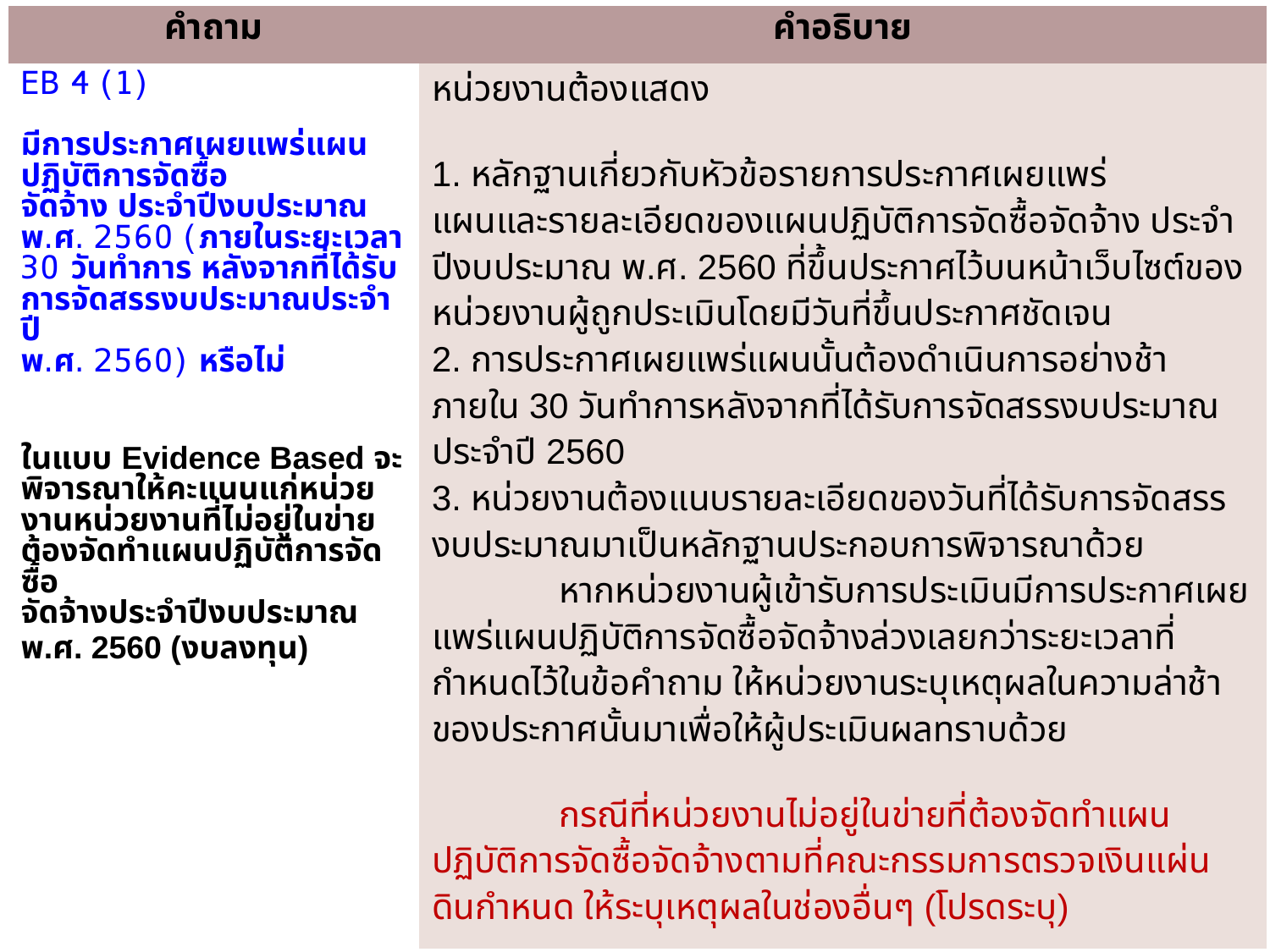

| คำถาม | คำอธิบาย |
| --- | --- |
| EB 4 (1) มีการประกาศเผยแพร่แผนปฏิบัติการจัดซื้อ จัดจ้าง ประจำปีงบประมาณ พ.ศ. 2560 (ภายในระยะเวลา 30 วันทำการ หลังจากที่ได้รับการจัดสรรงบประมาณประจำปี พ.ศ. 2560) หรือไม่ ในแบบ Evidence Based จะพิจารณาให้คะแนนแก่หน่วยงานหน่วยงานที่ไม่อยู่ในข่ายต้องจัดทำแผนปฏิบัติการจัดซื้อ จัดจ้างประจำปีงบประมาณ พ.ศ. 2560 (งบลงทุน) | หน่วยงานต้องแสดง 1. หลักฐานเกี่ยวกับหัวข้อรายการประกาศเผยแพร่ แผนและรายละเอียดของแผนปฏิบัติการจัดซื้อจัดจ้าง ประจำปีงบประมาณ พ.ศ. 2560 ที่ขึ้นประกาศไว้บนหน้าเว็บไซต์ของหน่วยงานผู้ถูกประเมินโดยมีวันที่ขึ้นประกาศชัดเจน 2. การประกาศเผยแพร่แผนนั้นต้องดำเนินการอย่างช้าภายใน 30 วันทำการหลังจากที่ได้รับการจัดสรรงบประมาณประจำปี 2560 3. หน่วยงานต้องแนบรายละเอียดของวันที่ได้รับการจัดสรรงบประมาณมาเป็นหลักฐานประกอบการพิจารณาด้วย หากหน่วยงานผู้เข้ารับการประเมินมีการประกาศเผยแพร่แผนปฏิบัติการจัดซื้อจัดจ้างล่วงเลยกว่าระยะเวลาที่กำหนดไว้ในข้อคำถาม ให้หน่วยงานระบุเหตุผลในความล่าช้าของประกาศนั้นมาเพื่อให้ผู้ประเมินผลทราบด้วย กรณีที่หน่วยงานไม่อยู่ในข่ายที่ต้องจัดทำแผนปฏิบัติการจัดซื้อจัดจ้างตามที่คณะกรรมการตรวจเงินแผ่นดินกำหนด ให้ระบุเหตุผลในช่องอื่นๆ (โปรดระบุ) |